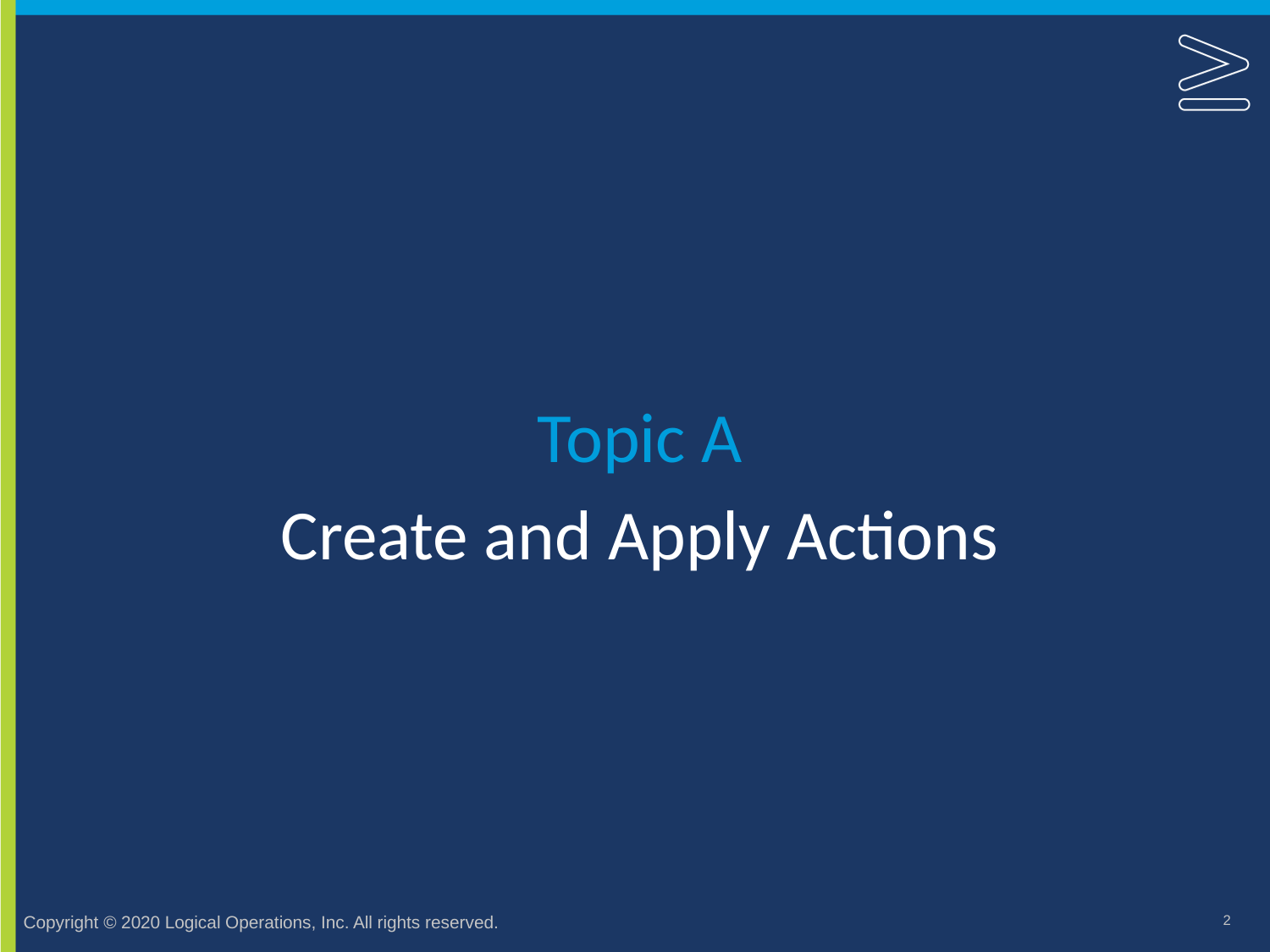

Topic A
# Create and Apply Actions
2